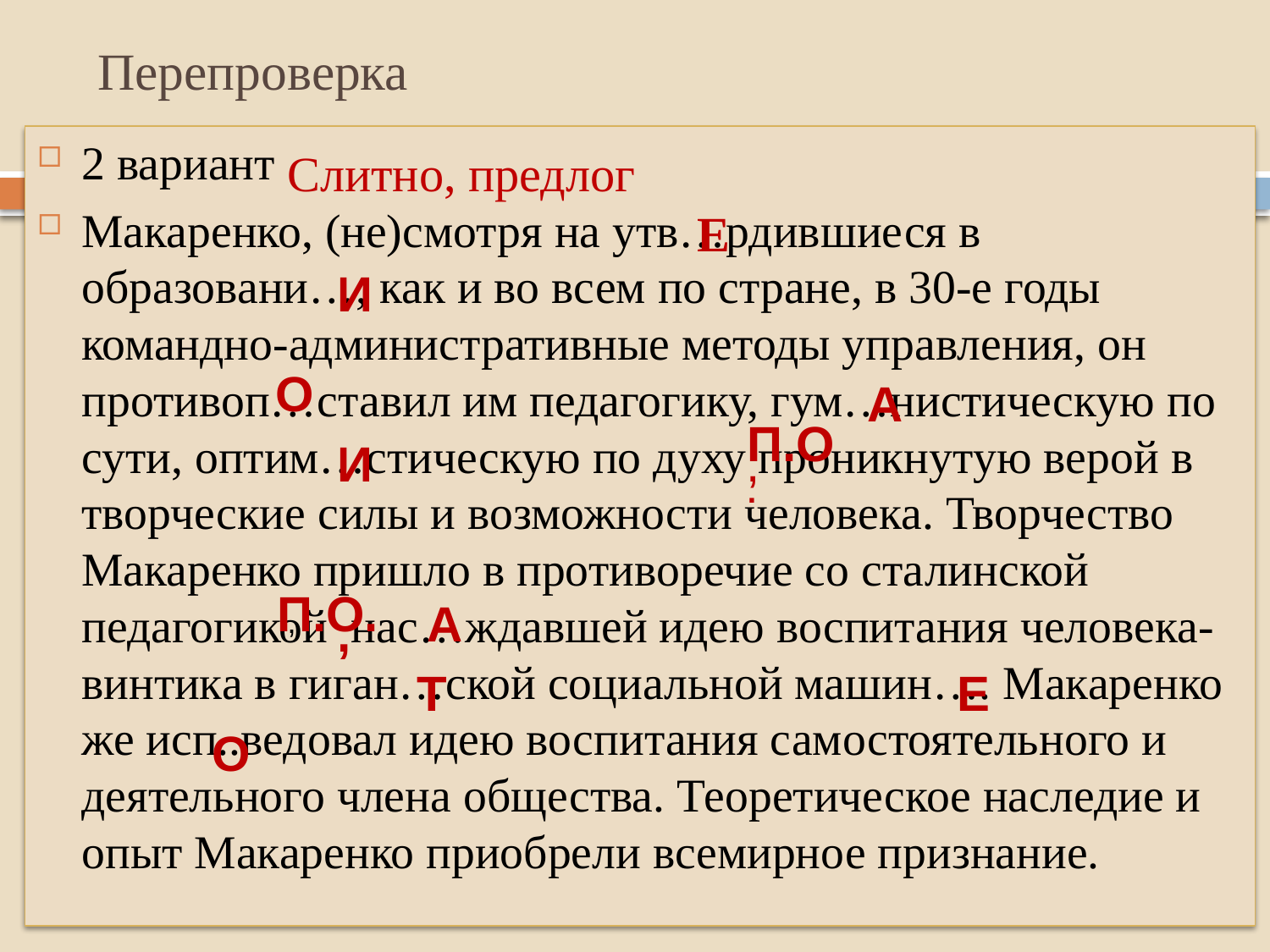

# Перепроверка
2 вариант
Макаренко, (не)смотря на утв…рдившиеся в образовани…, как и во всем по стране, в 30-е годы командно-административные методы управления, он противоп…ставил им педагогику, гум…нистическую по сути, оптим…стическую по духу проникнутую верой в творческие силы и возможности человека. Творчество Макаренко пришло в противоречие со сталинской педагогикой  нас…ждавшей идею воспитания человека-винтика в гиган…ской социальной машин…. Макаренко же исп..ведовал идею воспитания самостоятельного и деятельного члена общества. Теоретическое наследие и опыт Макаренко приобрели всемирное признание.

Слитно, предлог
Е
И
О
А
П.О.
И
,
П.О.
А
,
,
Т
Е
О